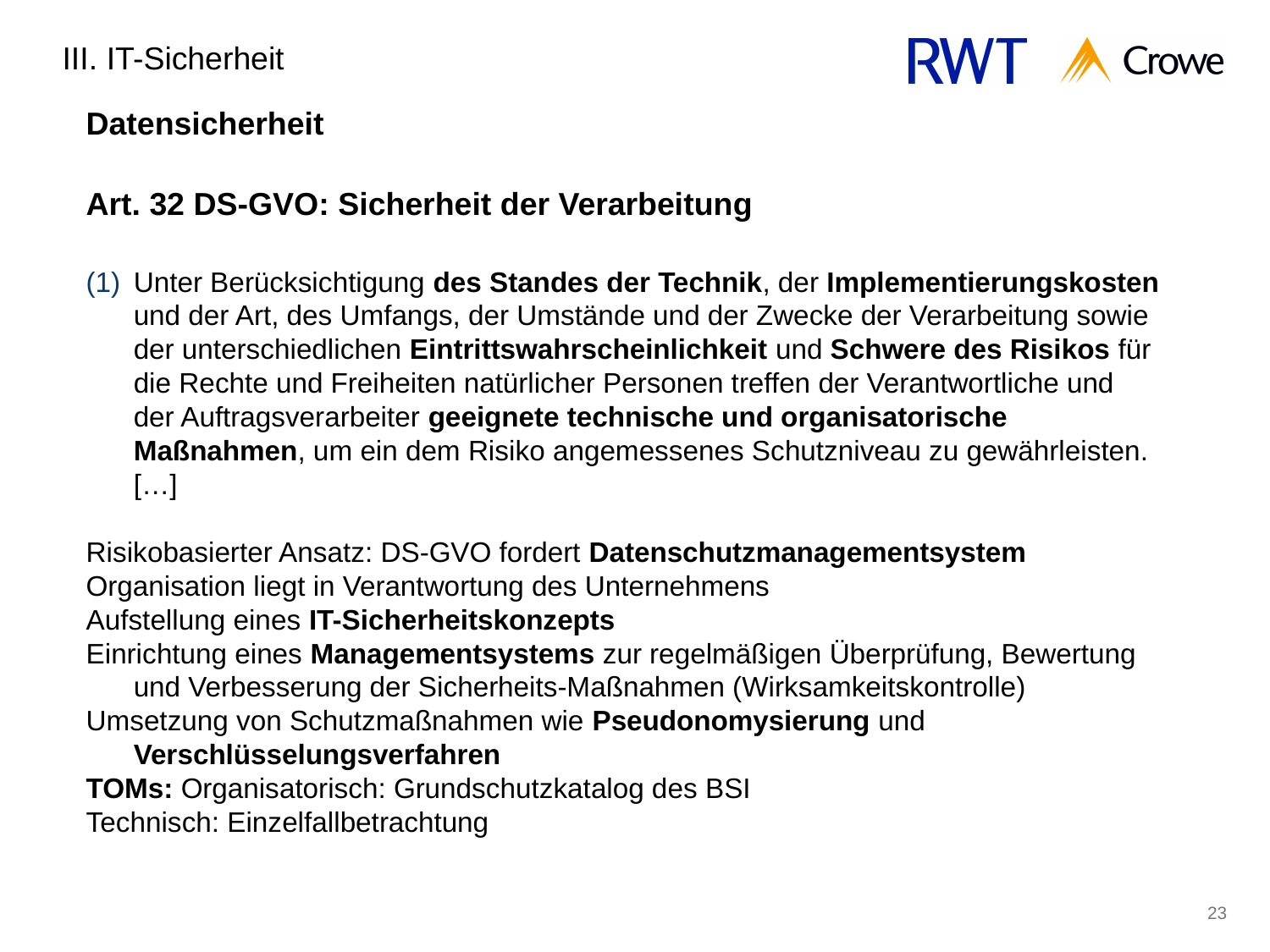

III. IT-Sicherheit

Datensicherheit

Art. 32 DS-GVO: Sicherheit der Verarbeitung

Unter Berücksichtigung des Standes der Technik, der Implementierungskosten und der Art, des Umfangs, der Umstände und der Zwecke der Verarbeitung sowie der unterschiedlichen Eintrittswahrscheinlichkeit und Schwere des Risikos für die Rechte und Freiheiten natürlicher Personen treffen der Verantwortliche und der Auftragsverarbeiter geeignete technische und organisatorische Maßnahmen, um ein dem Risiko angemessenes Schutzniveau zu gewährleisten. […]

Risikobasierter Ansatz: DS-GVO fordert Datenschutzmanagementsystem
Organisation liegt in Verantwortung des Unternehmens
Aufstellung eines IT-Sicherheitskonzepts
Einrichtung eines Managementsystems zur regelmäßigen Überprüfung, Bewertung und Verbesserung der Sicherheits-Maßnahmen (Wirksamkeitskontrolle)
Umsetzung von Schutzmaßnahmen wie Pseudonomysierung und Verschlüsselungsverfahren
TOMs: Organisatorisch: Grundschutzkatalog des BSI
Technisch: Einzelfallbetrachtung